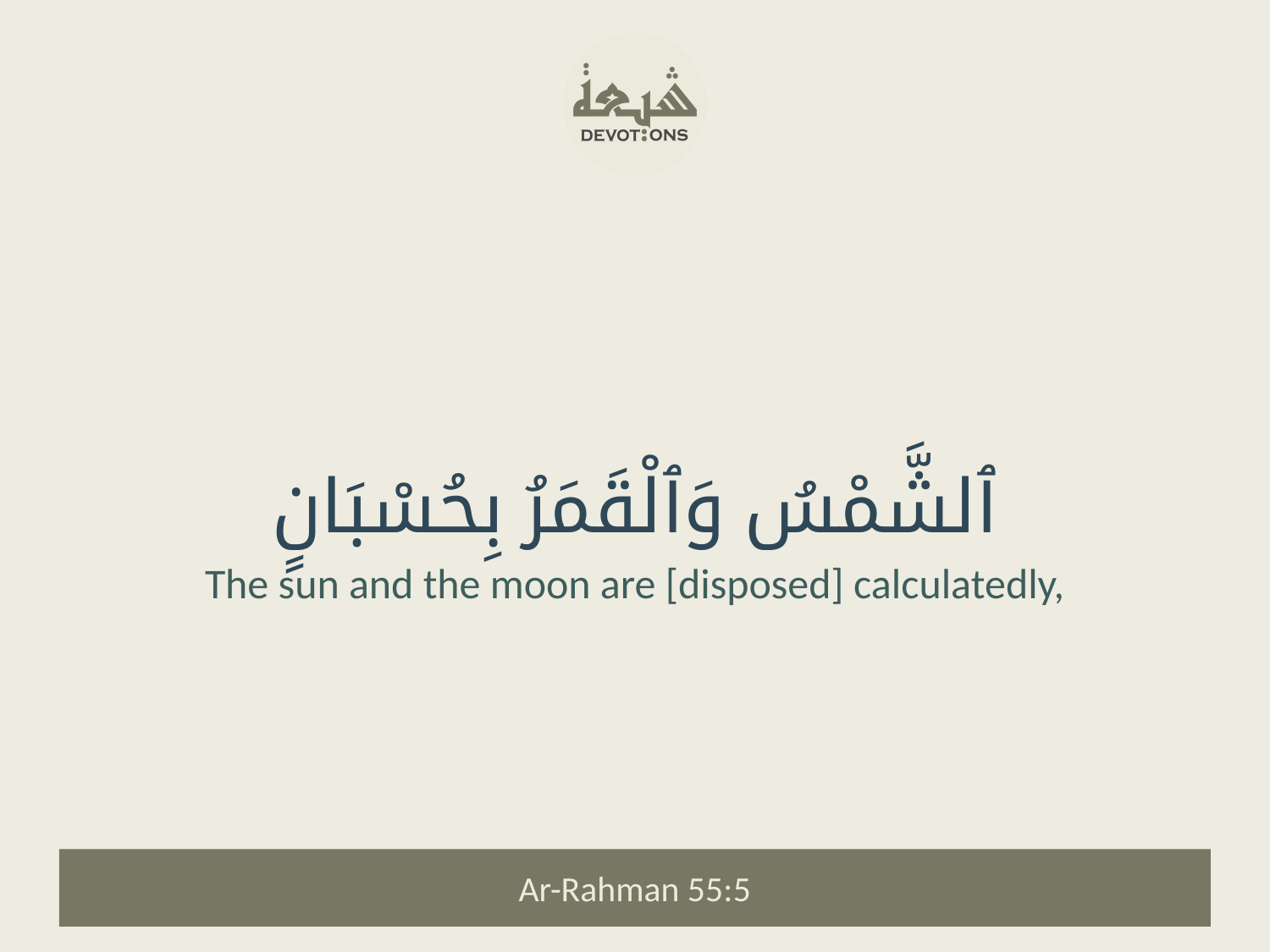

ٱلشَّمْسُ وَٱلْقَمَرُ بِحُسْبَانٍ
The sun and the moon are [disposed] calculatedly,
Ar-Rahman 55:5